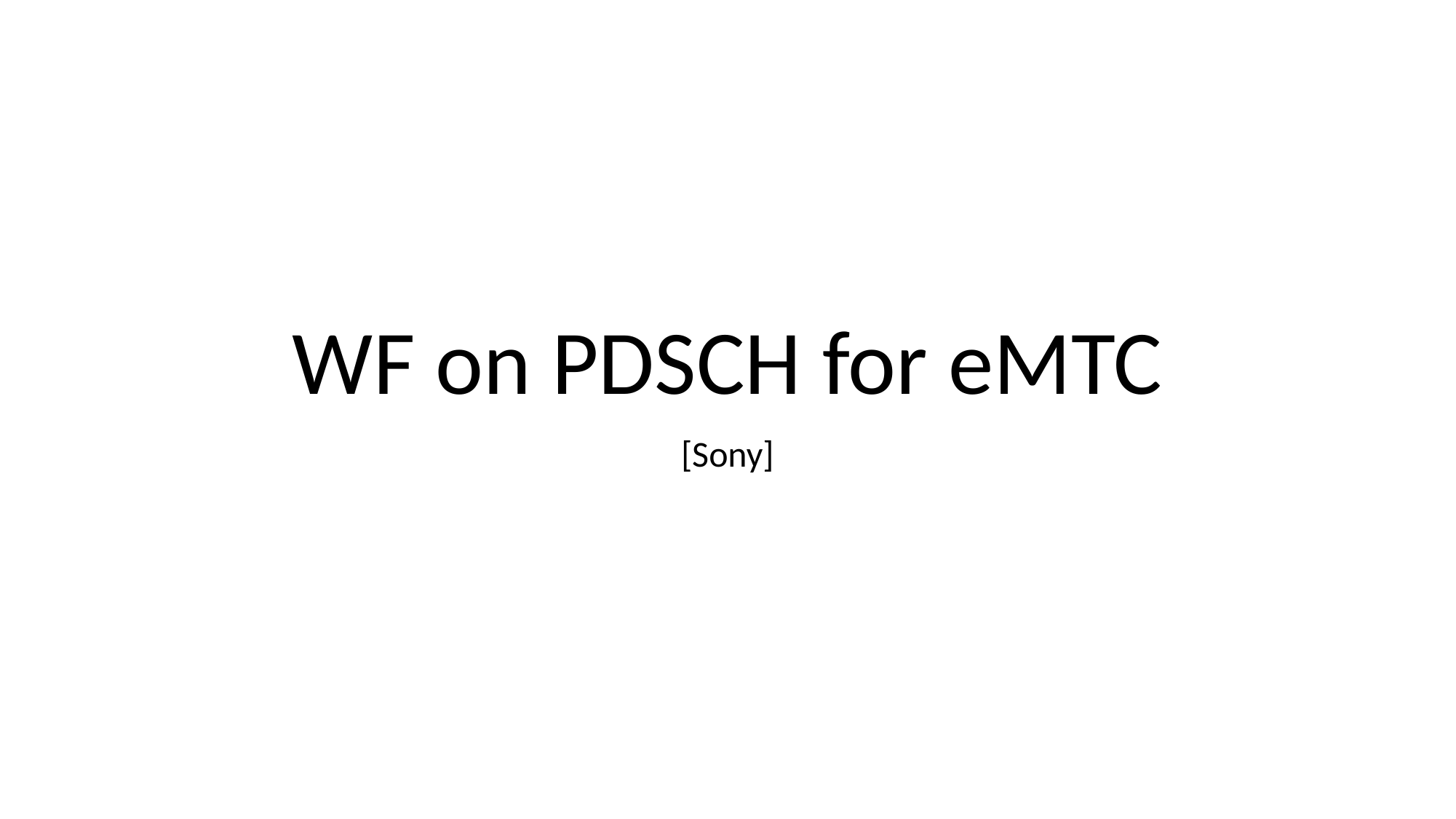

# WF on PDSCH for eMTC
[Sony]